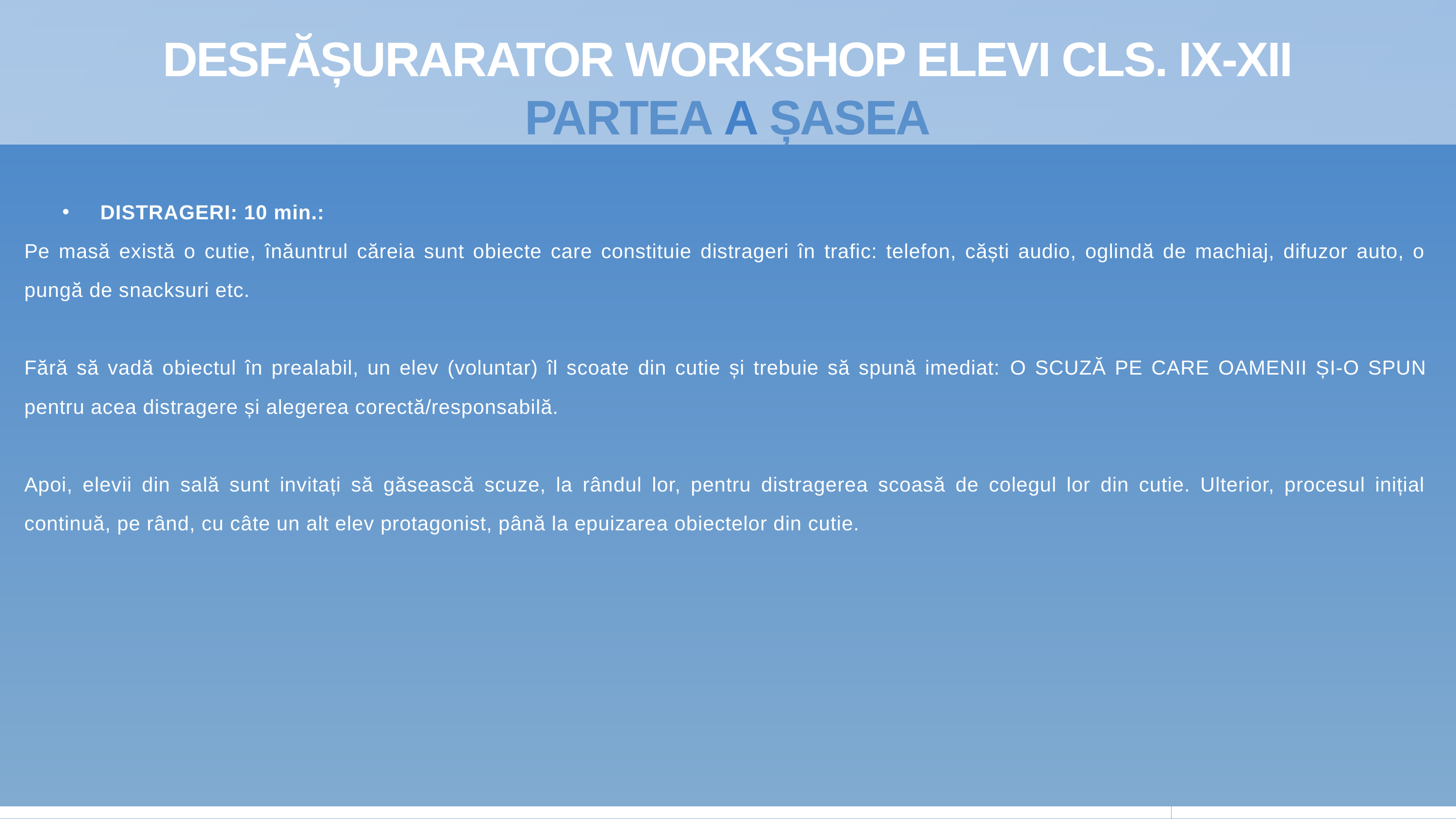

DESFĂȘURARATOR WORKSHOP ELEVI CLS. IX-XII
PARTEA A ȘASEA
DISTRAGERI: 10 min.:
Pe masă există o cutie, înăuntrul căreia sunt obiecte care constituie distrageri în trafic: telefon, căști audio, oglindă de machiaj, difuzor auto, o pungă de snacksuri etc.

Fără să vadă obiectul în prealabil, un elev (voluntar) îl scoate din cutie și trebuie să spună imediat: O SCUZĂ PE CARE OAMENII ȘI-O SPUN pentru acea distragere și alegerea corectă/responsabilă.

Apoi, elevii din sală sunt invitați să găsească scuze, la rândul lor, pentru distragerea scoasă de colegul lor din cutie. Ulterior, procesul inițial continuă, pe rând, cu câte un alt elev protagonist, până la epuizarea obiectelor din cutie.